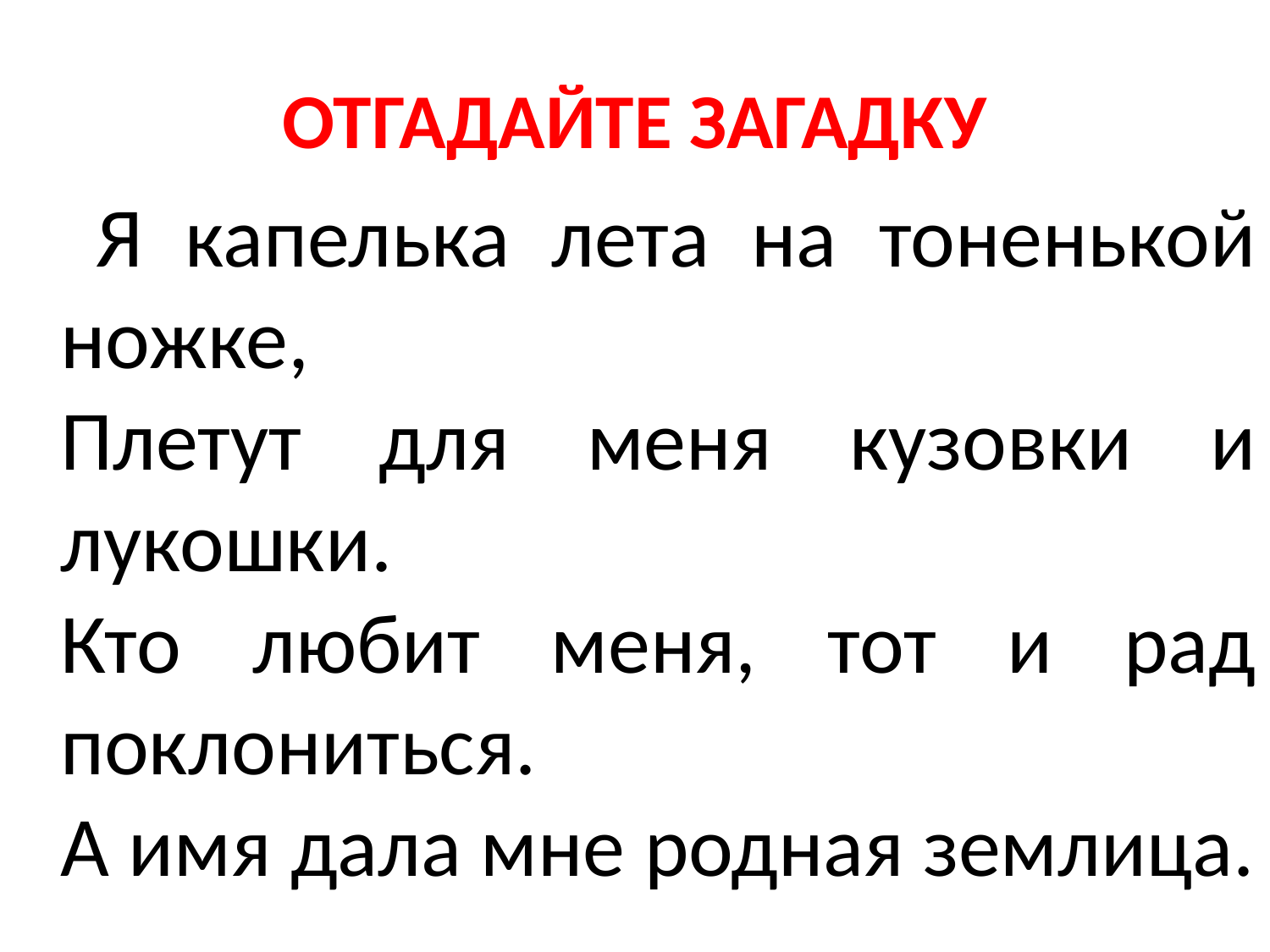

# ОТГАДАЙТЕ ЗАГАДКУ
  Я капелька лета на тоненькой ножке,
Плетут для меня кузовки и лукошки.
Кто любит меня, тот и рад поклониться.
А имя дала мне родная землица.